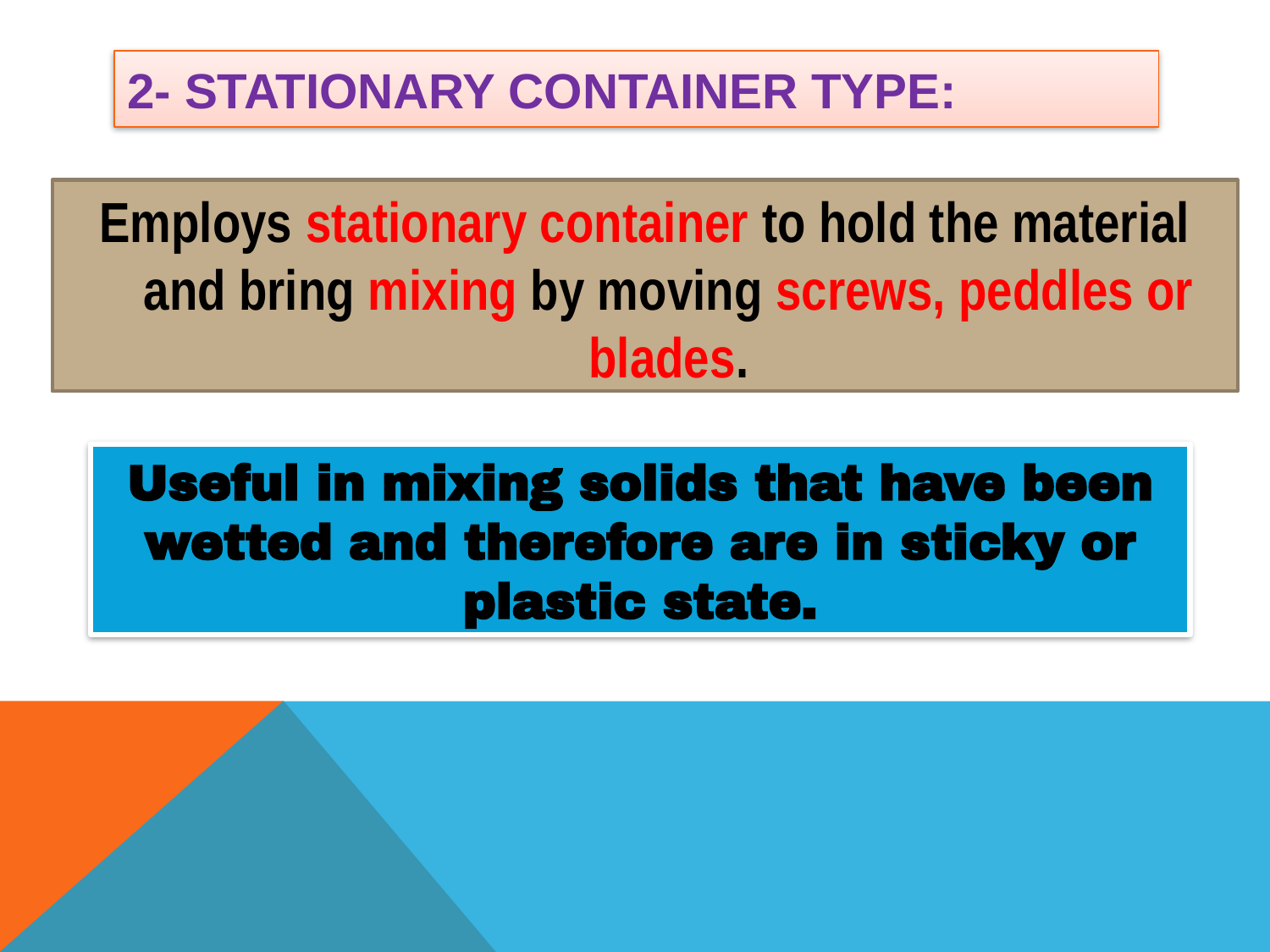

# 2- Stationary container type:
Employs stationary container to hold the material and bring mixing by moving screws, peddles or blades.
Useful in mixing solids that have been wetted and therefore are in sticky or plastic state.